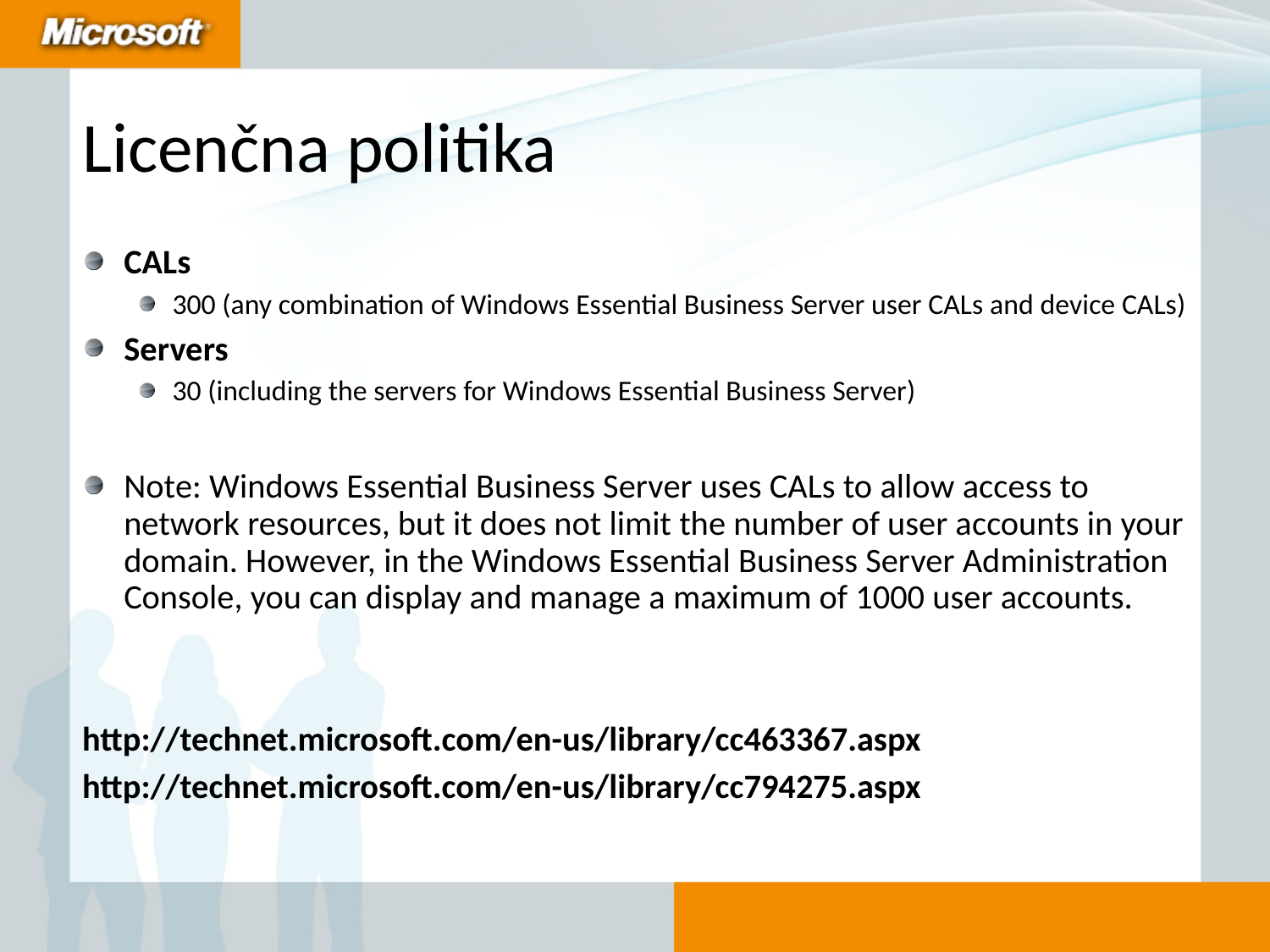

# Licenčna politika
CALs
300 (any combination of Windows Essential Business Server user CALs and device CALs)
Servers
30 (including the servers for Windows Essential Business Server)

Note: Windows Essential Business Server uses CALs to allow access to network resources, but it does not limit the number of user accounts in your domain. However, in the Windows Essential Business Server Administration Console, you can display and manage a maximum of 1000 user accounts.

http://technet.microsoft.com/en-us/library/cc463367.aspx
http://technet.microsoft.com/en-us/library/cc794275.aspx